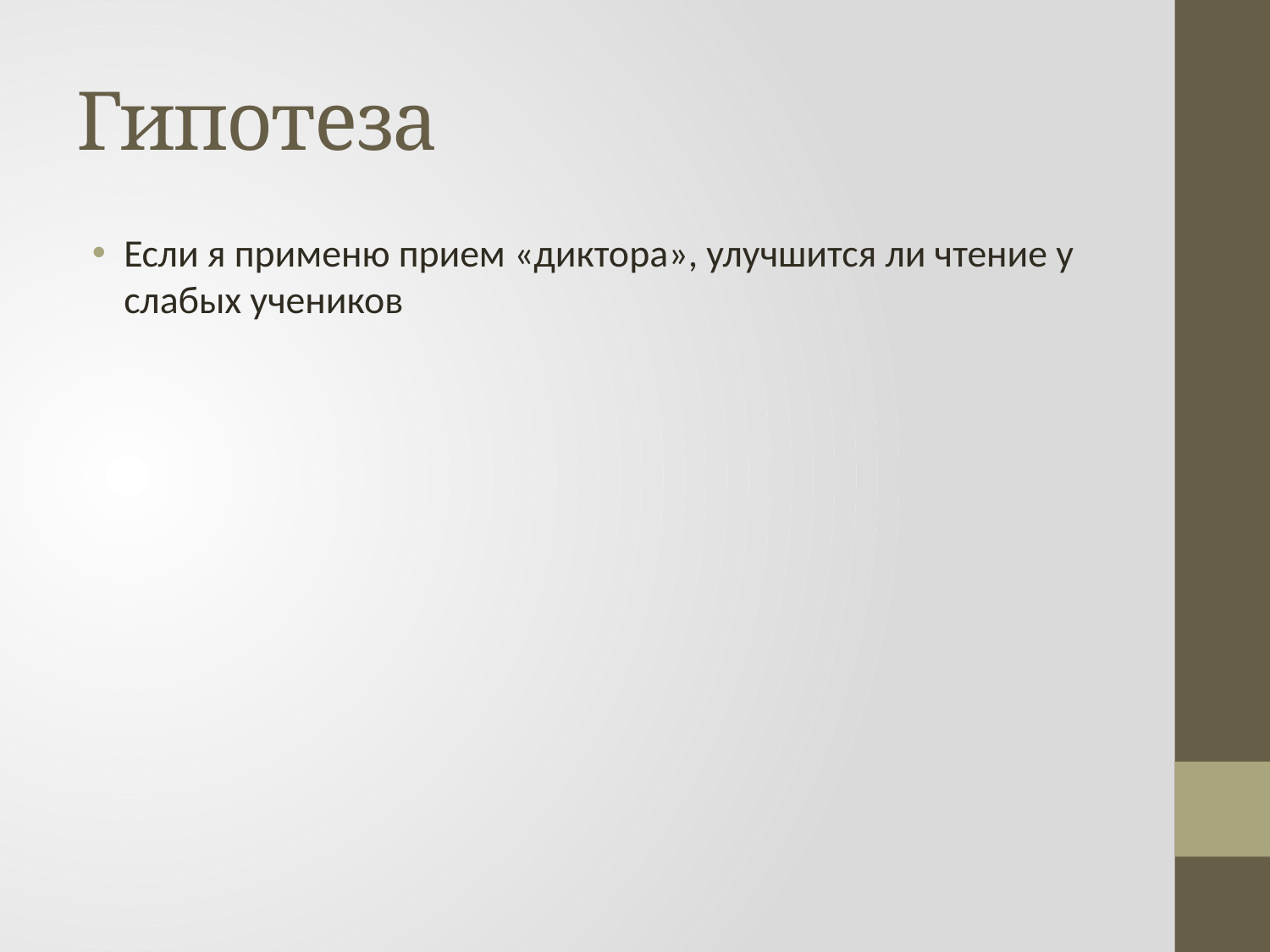

# Гипотеза
Если я применю прием «диктора», улучшится ли чтение у слабых учеников